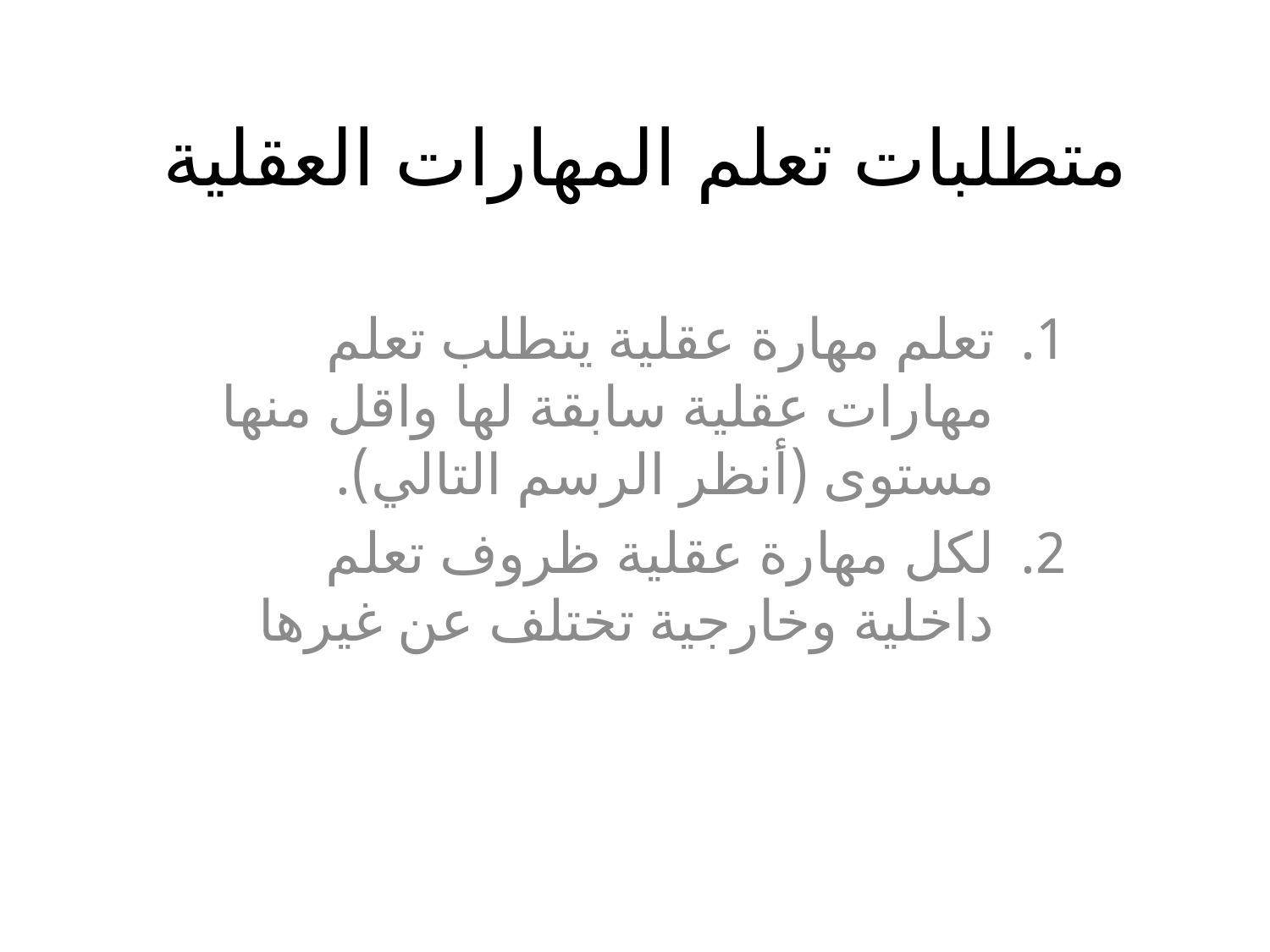

# متطلبات تعلم المهارات العقلية
تعلم مهارة عقلية يتطلب تعلم مهارات عقلية سابقة لها واقل منها مستوى (أنظر الرسم التالي).
لكل مهارة عقلية ظروف تعلم داخلية وخارجية تختلف عن غيرها